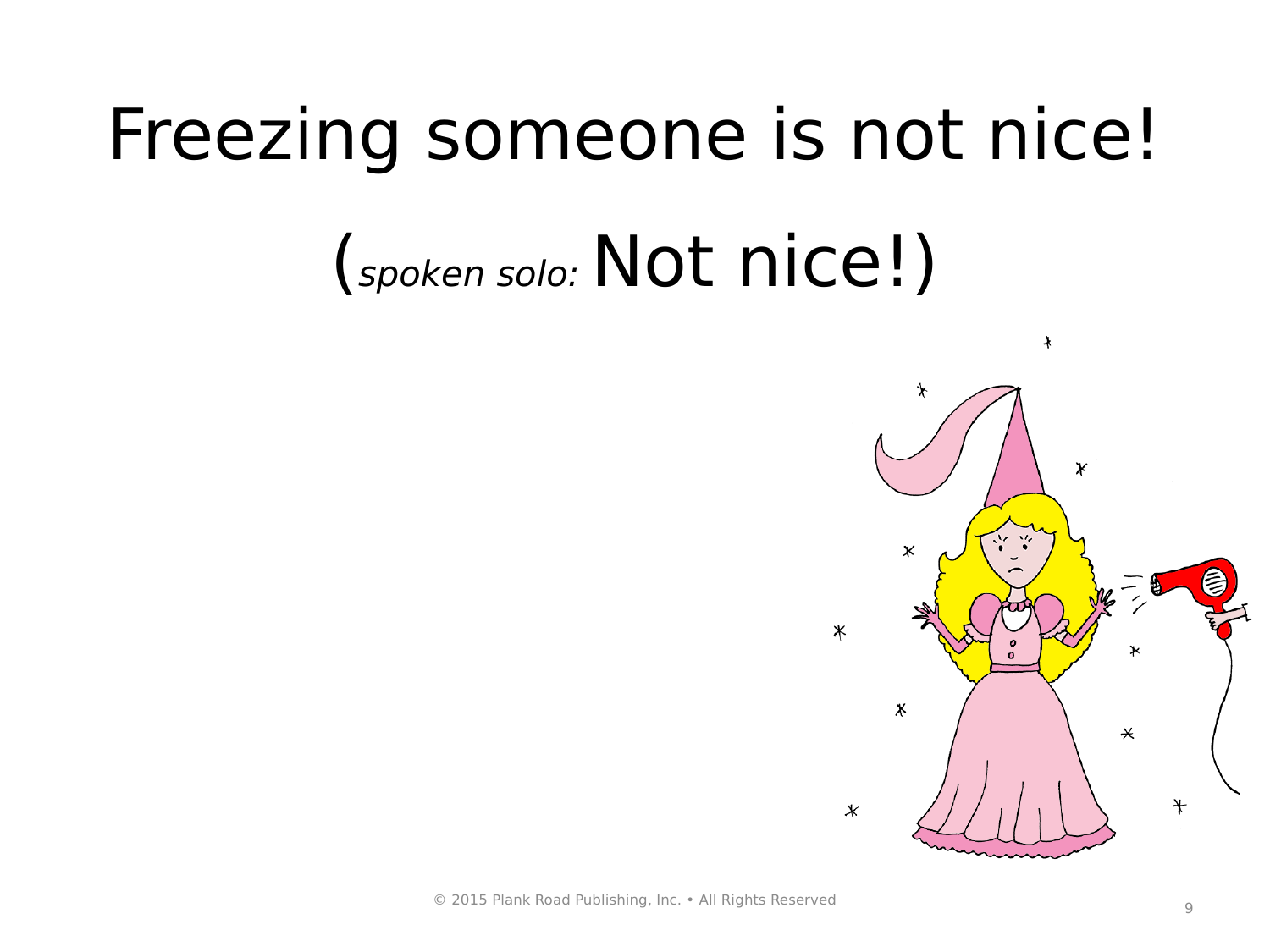

Freezing someone is not nice! (spoken solo: Not nice!)
9